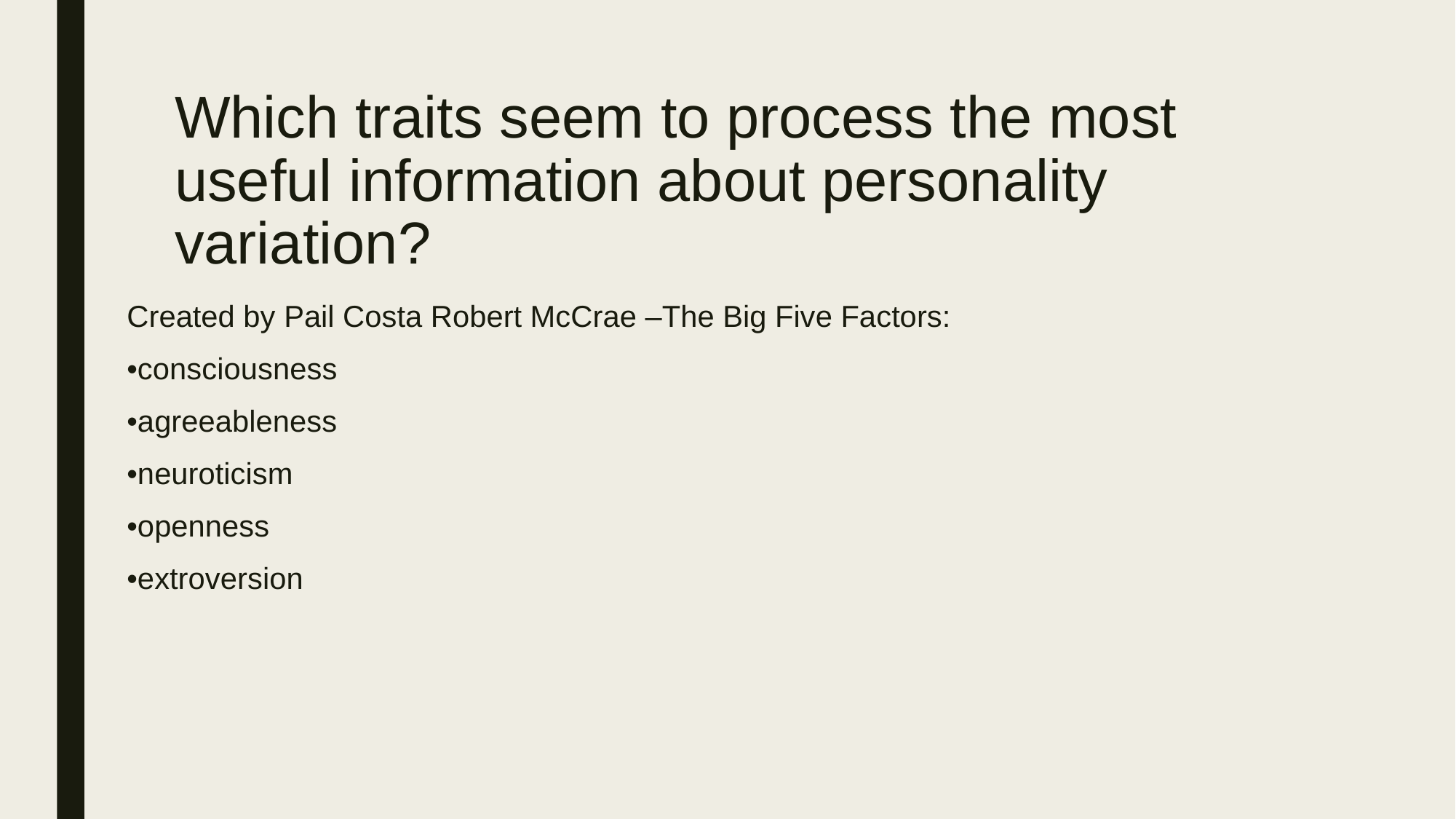

# Which traits seem to process the most useful information about personality variation?
Created by Pail Costa Robert McCrae –The Big Five Factors:
•consciousness
•agreeableness
•neuroticism
•openness
•extroversion